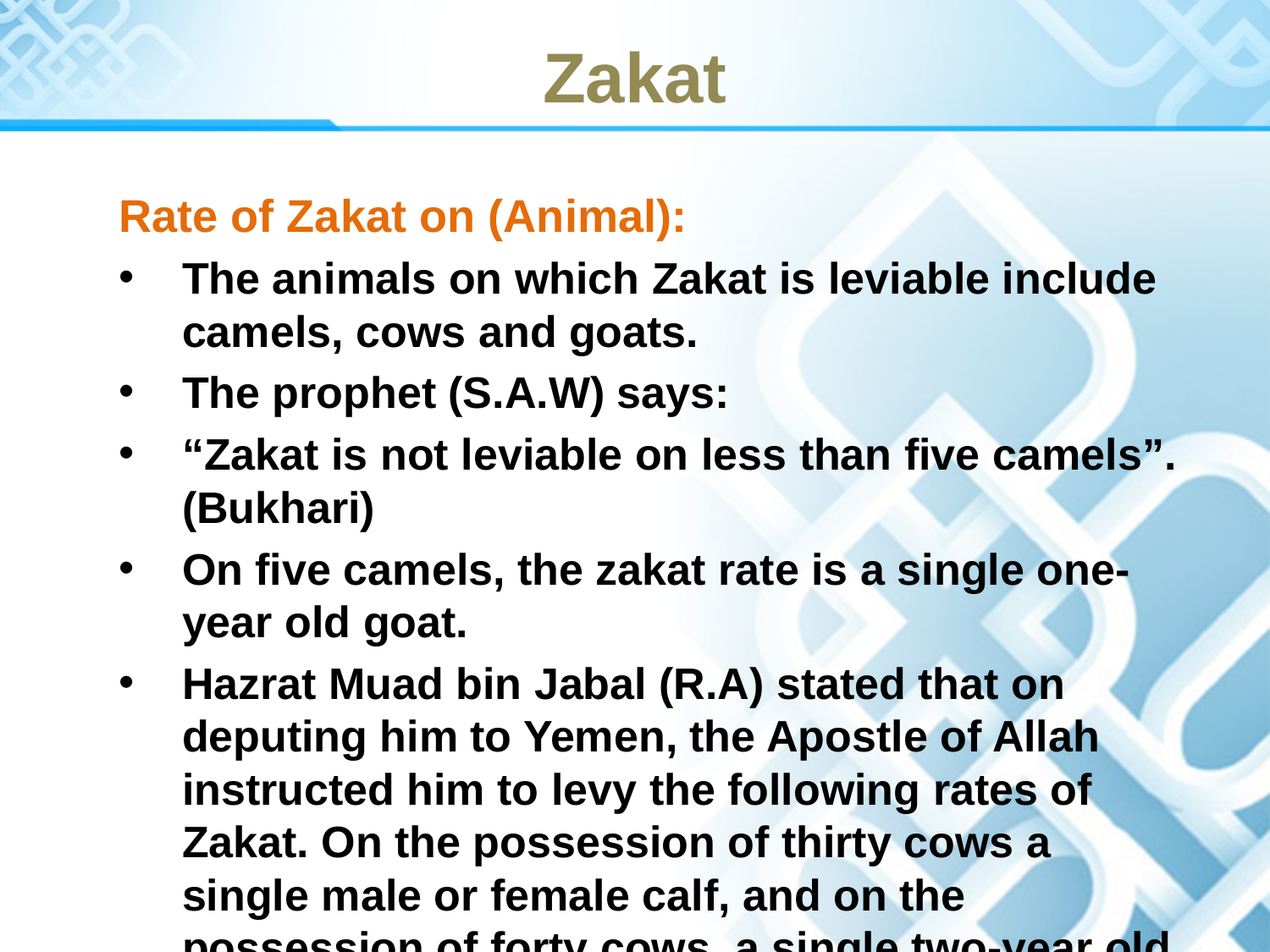

Zakat
Rate of Zakat on (Animal):
The animals on which Zakat is leviable include camels, cows and goats.
The prophet (S.A.W) says:
“Zakat is not leviable on less than five camels”. (Bukhari)
On five camels, the zakat rate is a single one-year old goat.
Hazrat Muad bin Jabal (R.A) stated that on deputing him to Yemen, the Apostle of Allah instructed him to levy the following rates of Zakat. On the possession of thirty cows a single male or female calf, and on the possession of forty cows, a single two-year old calf. (Mishkat, Vol. I)